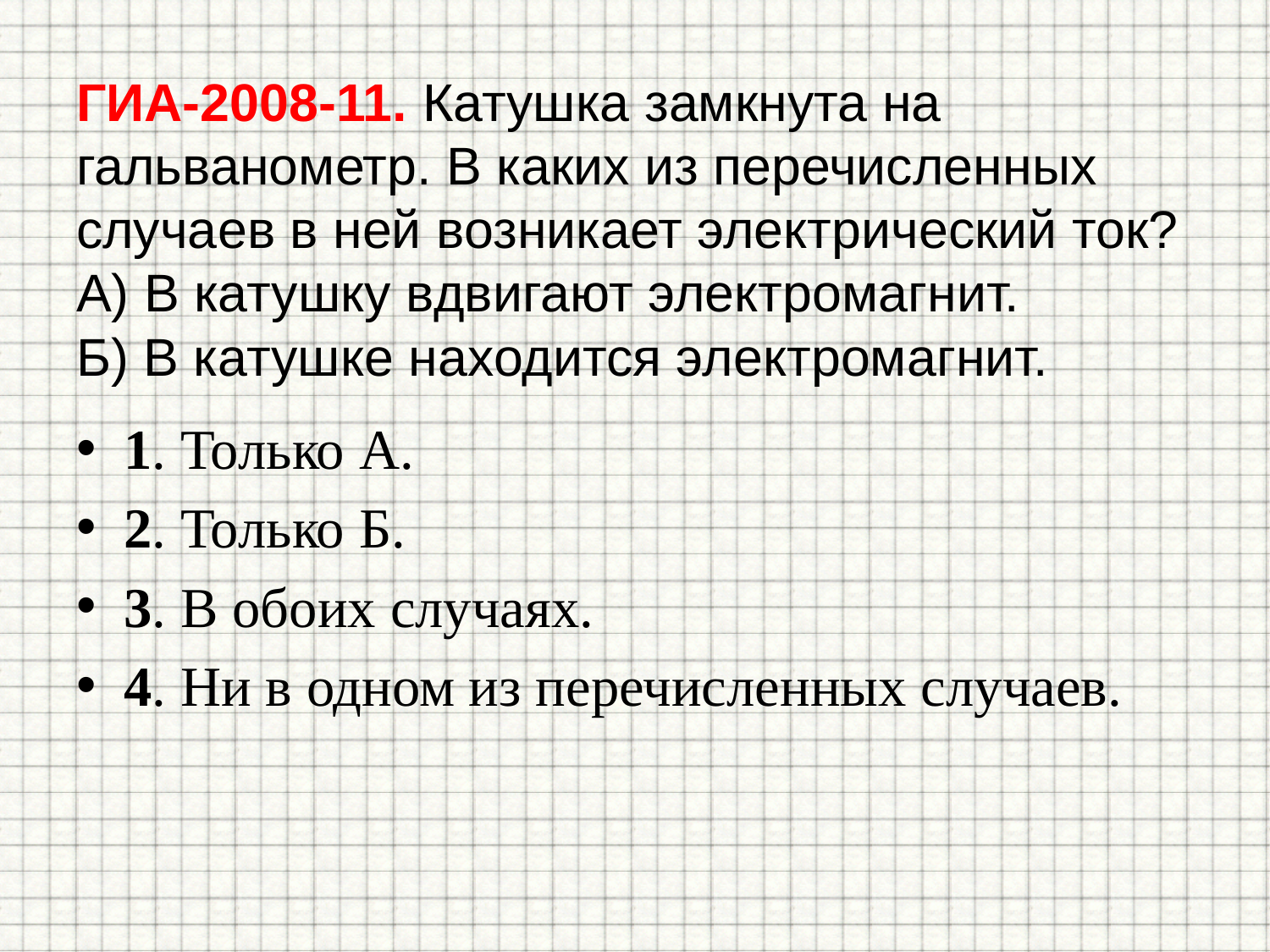

# ГИА-2008-11. Катушка замкнута на гальванометр. В каких из перечисленных случаев в ней возникает электрический ток? А) В катушку вдвигают электромагнит. Б) В катушке находится электромагнит.
1. Только А.
2. Только Б.
3. В обоих случаях.
4. Ни в одном из перечисленных случаев.